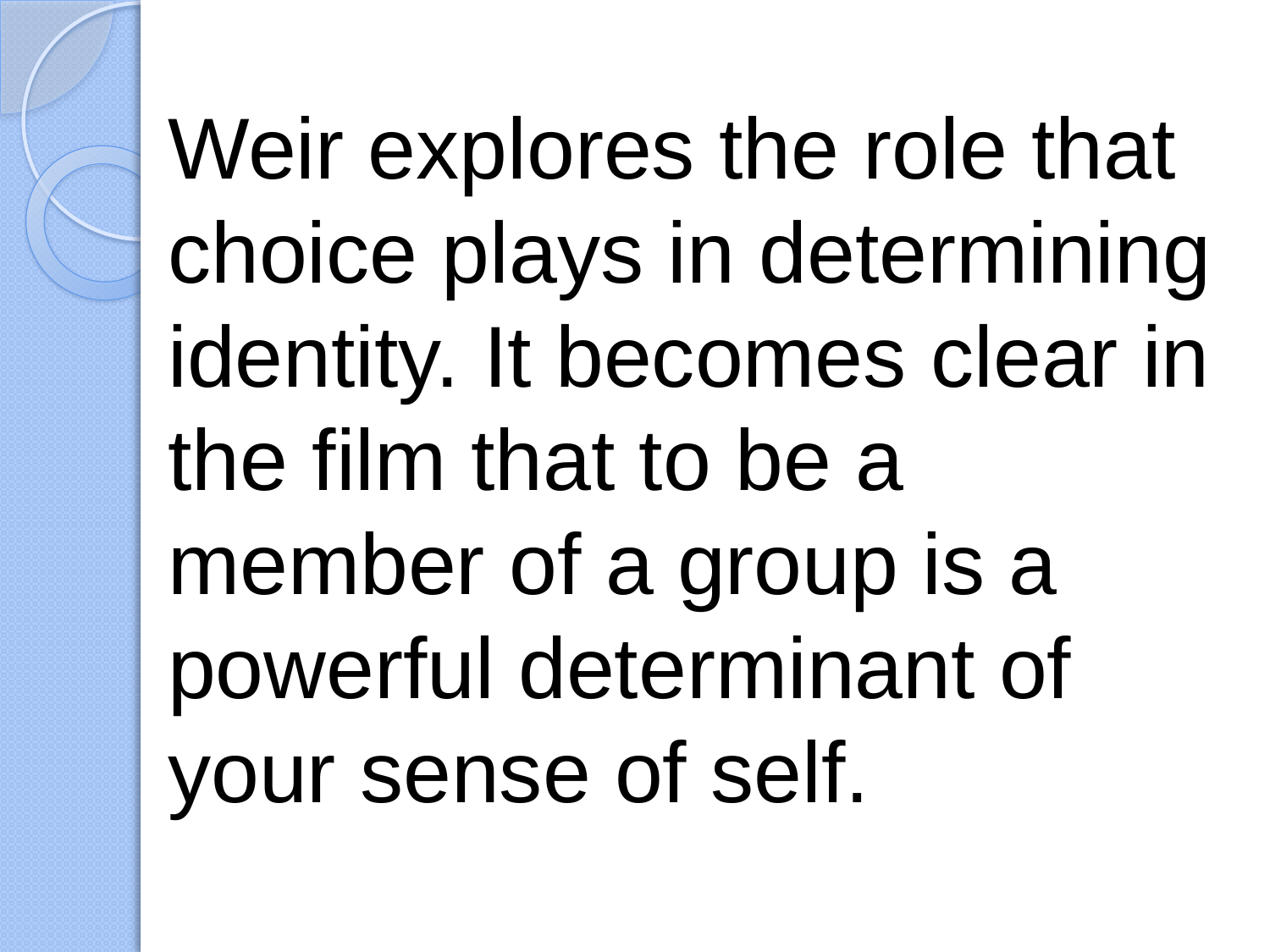

#
Weir explores the role that choice plays in determining identity. It becomes clear in the film that to be a member of a group is a powerful determinant of your sense of self.